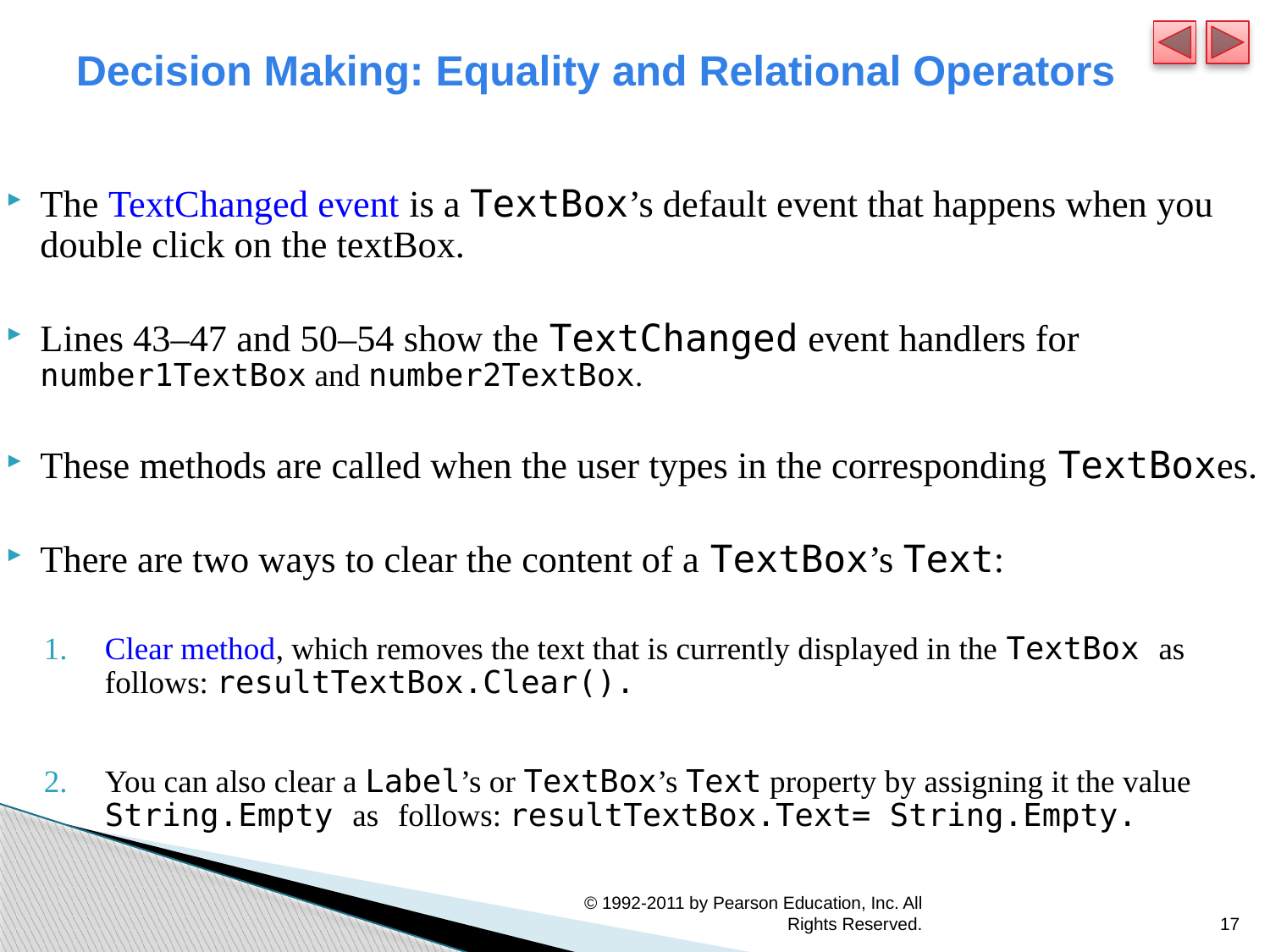

# Decision Making: Equality and Relational Operators

The TextChanged event is a TextBox’s default event that happens when you double click on the textBox.

Lines 43–47 and 50–54 show the TextChanged event handlers for number1TextBox and number2TextBox.

These methods are called when the user types in the corresponding TextBoxes.

There are two ways to clear the content of a TextBox’s Text:

Clear method, which removes the text that is currently displayed in the TextBox as follows: resultTextBox.Clear().

You can also clear a Label’s or TextBox’s Text property by assigning it the value String.Empty as follows: resultTextBox.Text= String.Empty.
© 1992-2011 by Pearson Education, Inc. All Rights Reserved.
17